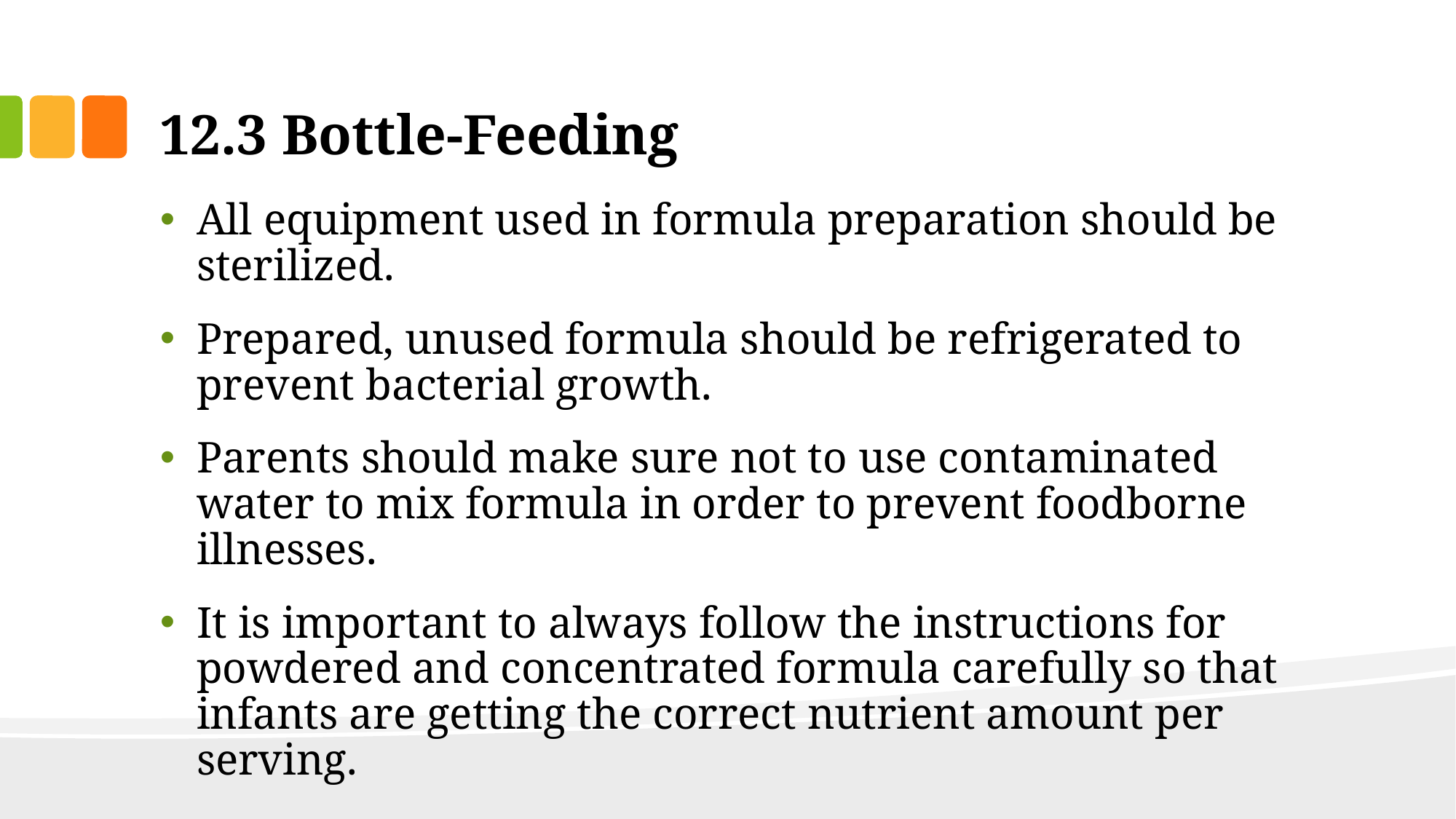

# 12.3 Bottle-Feeding
All equipment used in formula preparation should be sterilized.
Prepared, unused formula should be refrigerated to prevent bacterial growth.
Parents should make sure not to use contaminated water to mix formula in order to prevent foodborne illnesses.
It is important to always follow the instructions for powdered and concentrated formula carefully so that infants are getting the correct nutrient amount per serving.